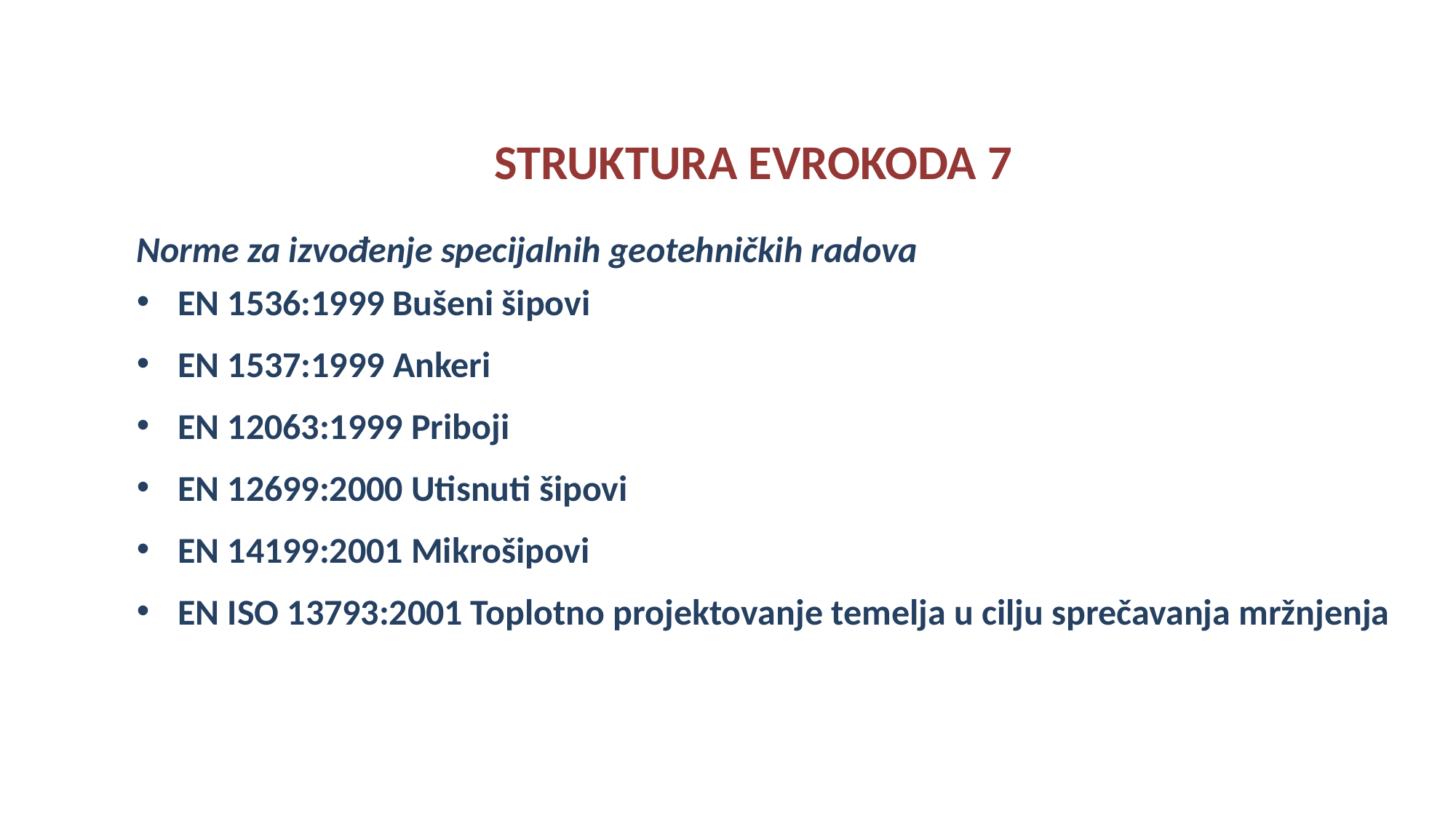

STRUKTURA EVROKODA 7
Norme za izvođenje specijalnih geotehničkih radova
EN 1536:1999 Bušeni šipovi
EN 1537:1999 Ankeri
EN 12063:1999 Priboji
EN 12699:2000 Utisnuti šipovi
EN 14199:2001 Mikrošipovi
EN ISO 13793:2001 Toplotno projektovanje temelja u cilju sprečavanja mržnjenja